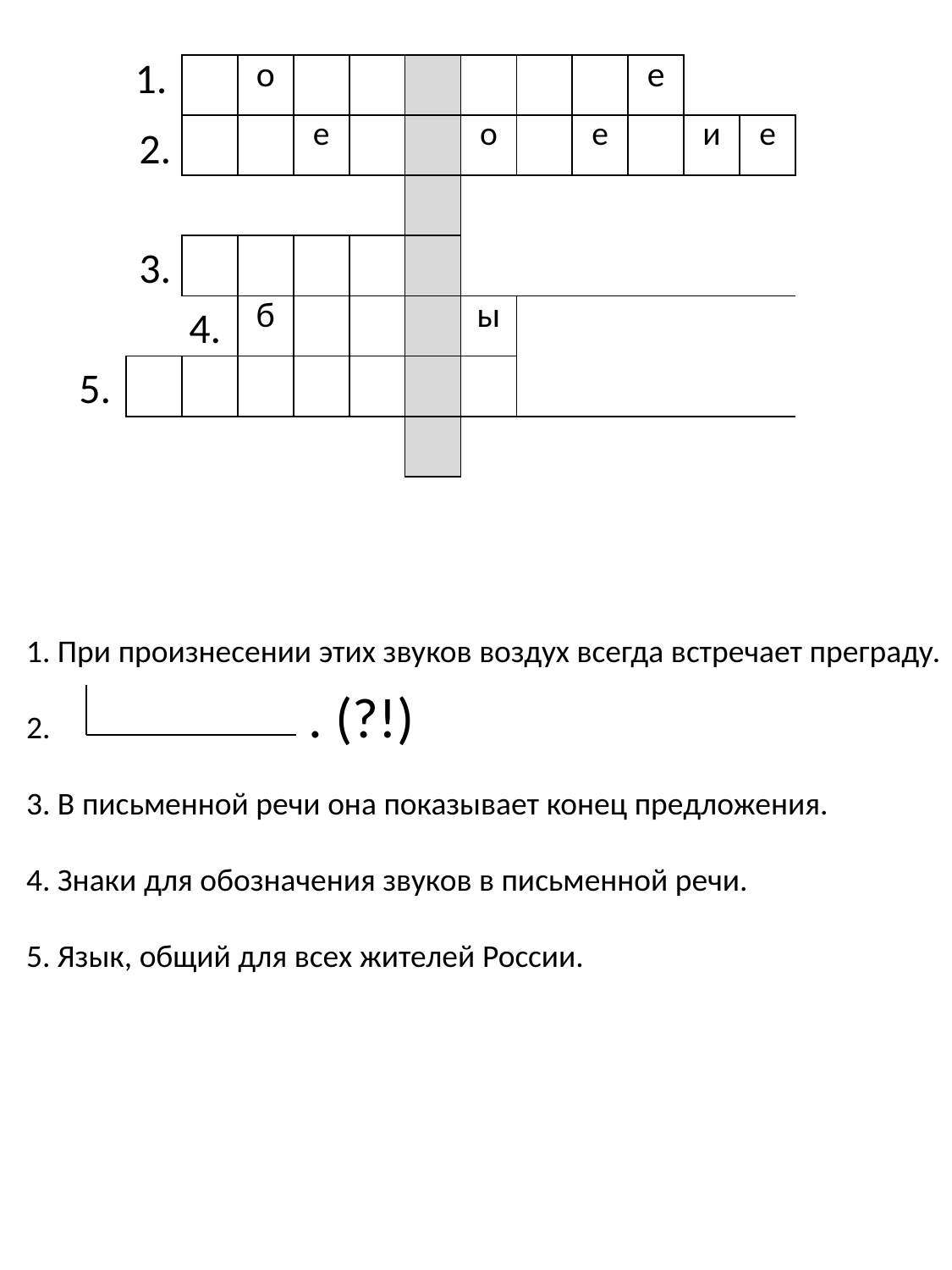

| 1. |  | о |  |  |  |  |  |  | е |  |  |
| --- | --- | --- | --- | --- | --- | --- | --- | --- | --- | --- | --- |
|  |  |  | е |  |  | о |  | е |  | и | е |
|  |  |  |  |  |  |  |  |  |  |  |  |
|  |  |  |  |  |  |  |  |  |  |  |  |
|  |  | б |  |  |  | ы |  |  |  |  |  |
|  |  |  |  |  |  |  |  |  |  |  |  |
|  |  |  |  |  |  |  |  |  |  |  |  |
2.
3.
4.
5.
1. При произнесении этих звуков воздух всегда встречает преграду.

2.

3. В письменной речи она показывает конец предложения.

4. Знаки для обозначения звуков в письменной речи.

5. Язык, общий для всех жителей России.

. (?!)